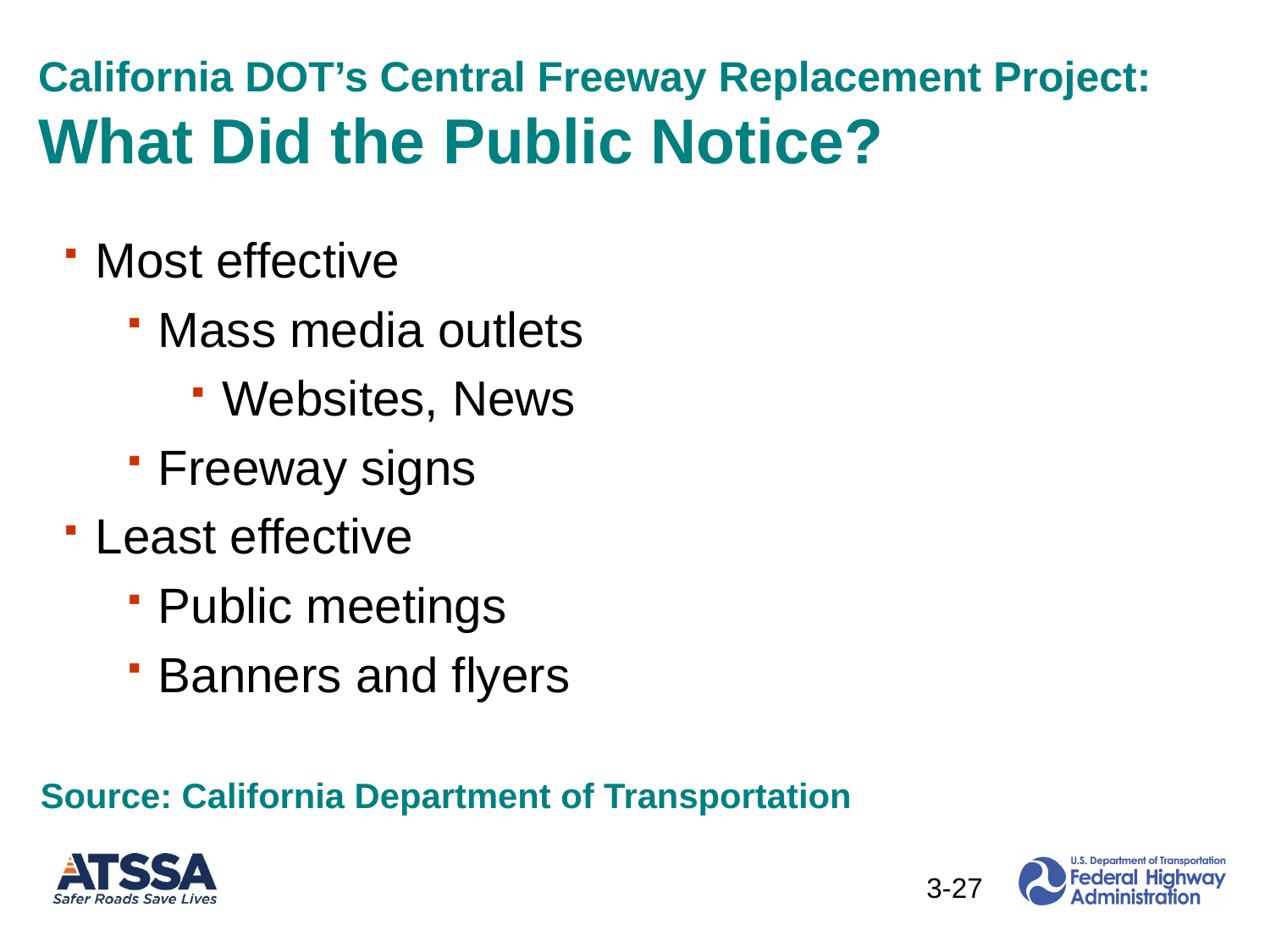

# California DOT’s Central Freeway Replacement Project: What Did the Public Notice?
Most effective
Mass media outlets
Websites, News
Freeway signs
Least effective
Public meetings
Banners and flyers
Source: California Department of Transportation